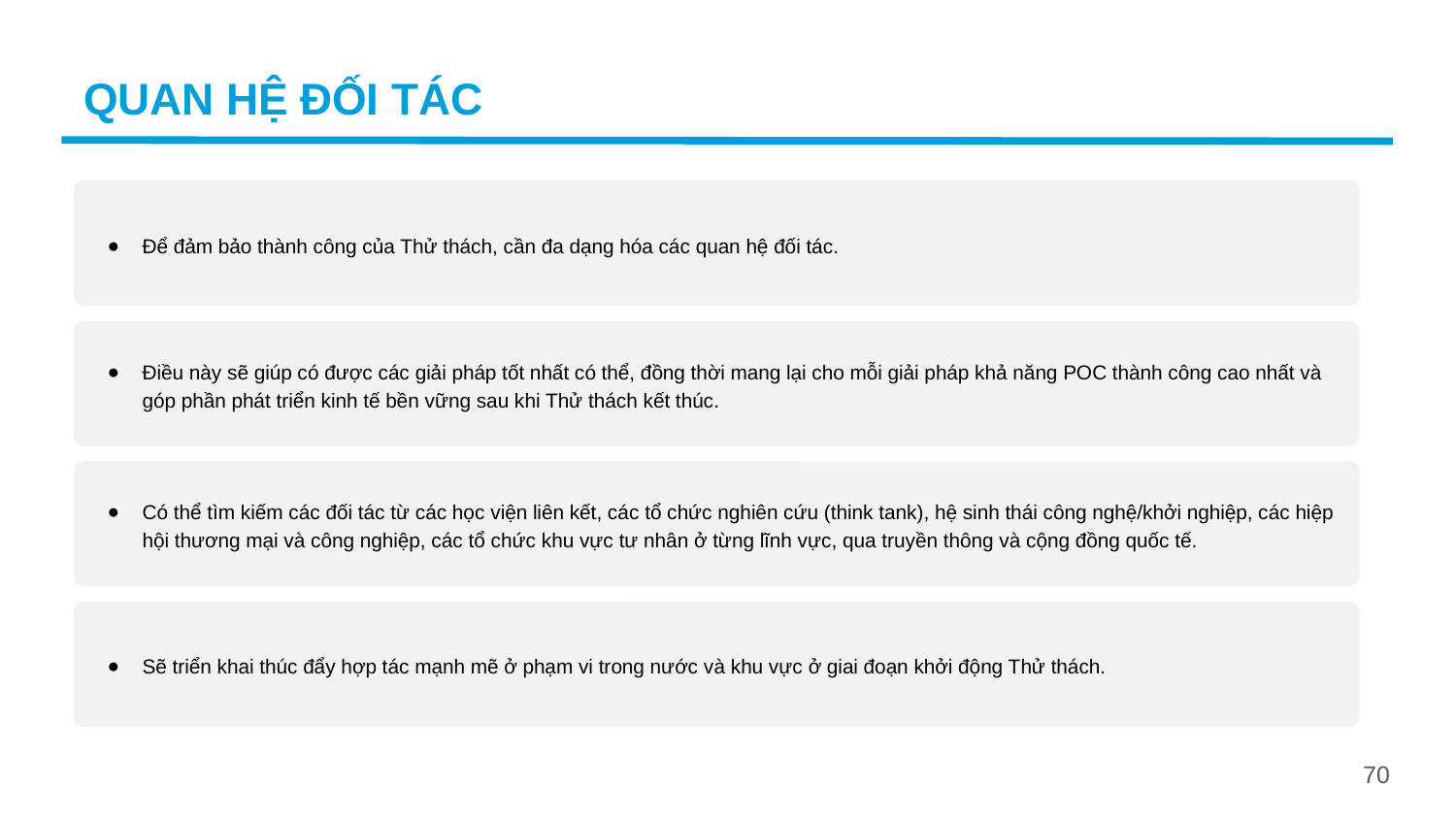

QUAN HỆ ĐỐI TÁC
Để đảm bảo thành công của Thử thách, cần đa dạng hóa các quan hệ đối tác.
Điều này sẽ giúp có được các giải pháp tốt nhất có thể, đồng thời mang lại cho mỗi giải pháp khả năng POC thành công cao nhất và góp phần phát triển kinh tế bền vững sau khi Thử thách kết thúc.
Có thể tìm kiếm các đối tác từ các học viện liên kết, các tổ chức nghiên cứu (think tank), hệ sinh thái công nghệ/khởi nghiệp, các hiệp hội thương mại và công nghiệp, các tổ chức khu vực tư nhân ở từng lĩnh vực, qua truyền thông và cộng đồng quốc tế.
Sẽ triển khai thúc đẩy hợp tác mạnh mẽ ở phạm vi trong nước và khu vực ở giai đoạn khởi động Thử thách.
70